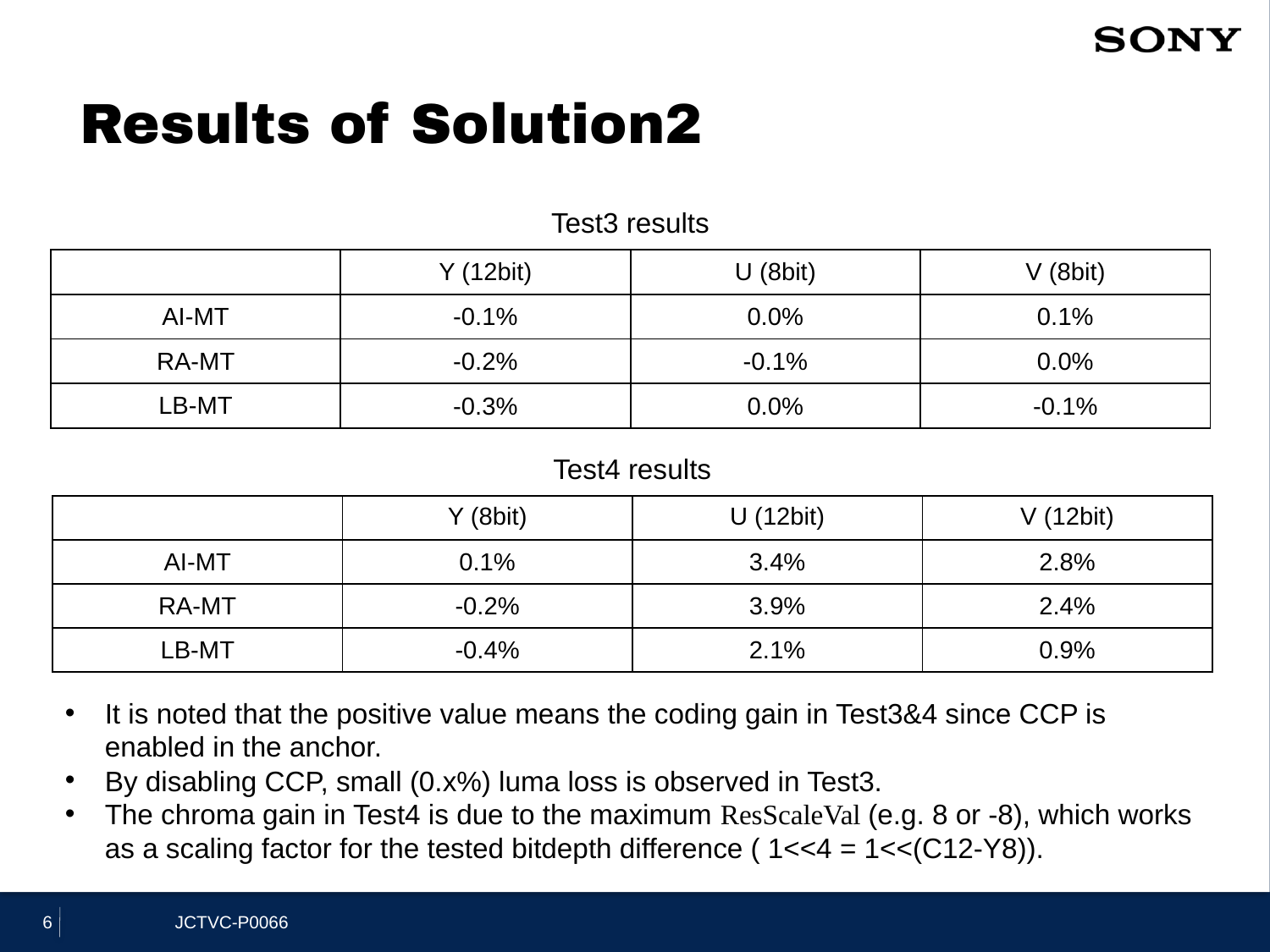

# Results of Solution2
Test3 results
|  | Y (12bit) | U (8bit) | V (8bit) |
| --- | --- | --- | --- |
| AI-MT | -0.1% | 0.0% | 0.1% |
| RA-MT | -0.2% | -0.1% | 0.0% |
| LB-MT | -0.3% | 0.0% | -0.1% |
Test4 results
|  | Y (8bit) | U (12bit) | V (12bit) |
| --- | --- | --- | --- |
| AI-MT | 0.1% | 3.4% | 2.8% |
| RA-MT | -0.2% | 3.9% | 2.4% |
| LB-MT | -0.4% | 2.1% | 0.9% |
It is noted that the positive value means the coding gain in Test3&4 since CCP is enabled in the anchor.
By disabling CCP, small (0.x%) luma loss is observed in Test3.
The chroma gain in Test4 is due to the maximum ResScaleVal (e.g. 8 or -8), which works as a scaling factor for the tested bitdepth difference ( 1<<4 = 1<<(C12-Y8)).
6
JCTVC-P0066